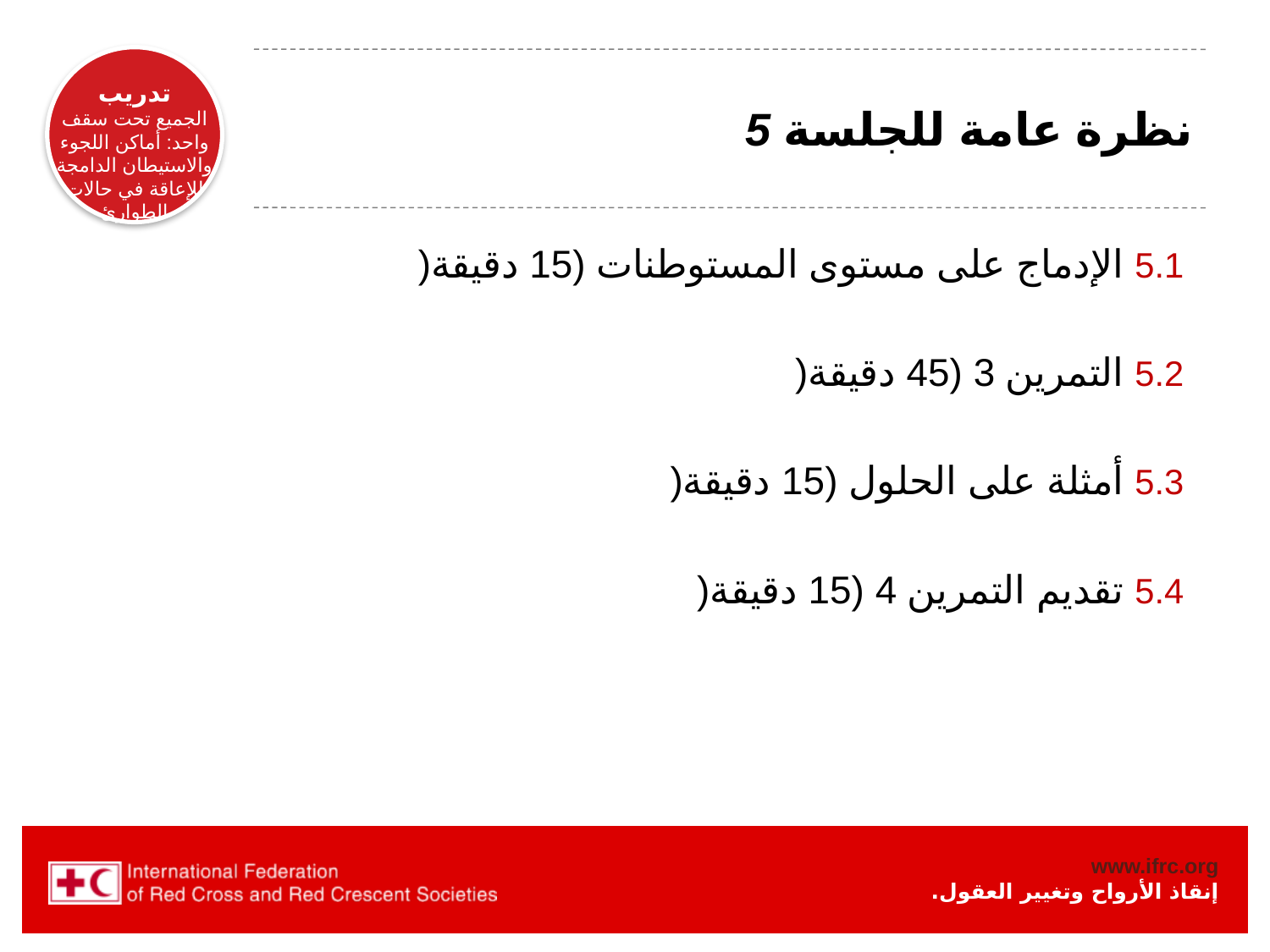

# نظرة عامة للجلسة 5
 5.1 الإدماج على مستوى المستوطنات (15 دقيقة(

 5.2 التمرين 3 (45 دقيقة(

 5.3 أمثلة على الحلول (15 دقيقة(

 5.4 تقديم التمرين 4 (15 دقيقة(